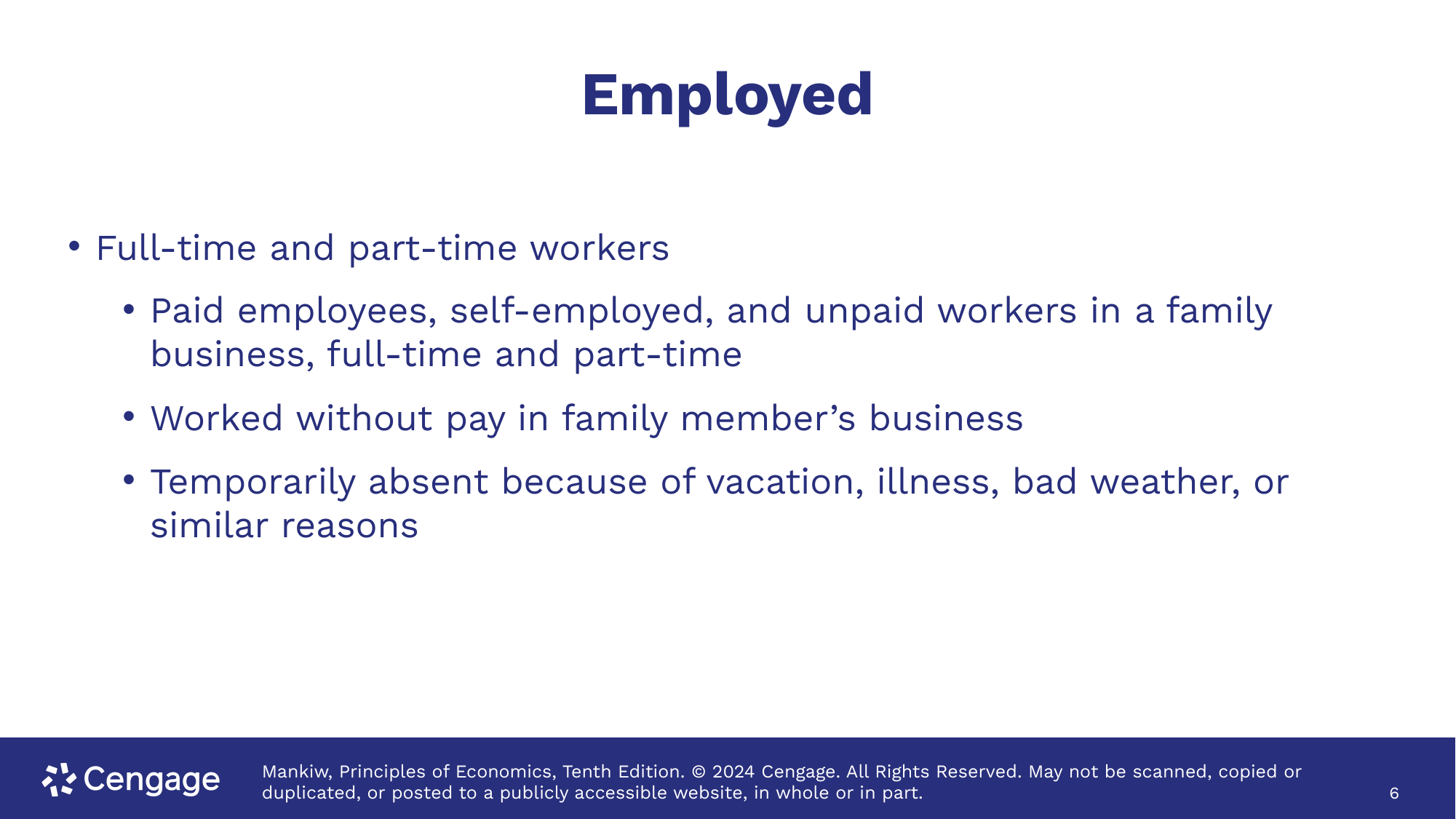

# Employed
Full-time and part-time workers
Paid employees, self-employed, and unpaid workers in a family business, full-time and part-time
Worked without pay in family member’s business
Temporarily absent because of vacation, illness, bad weather, or similar reasons